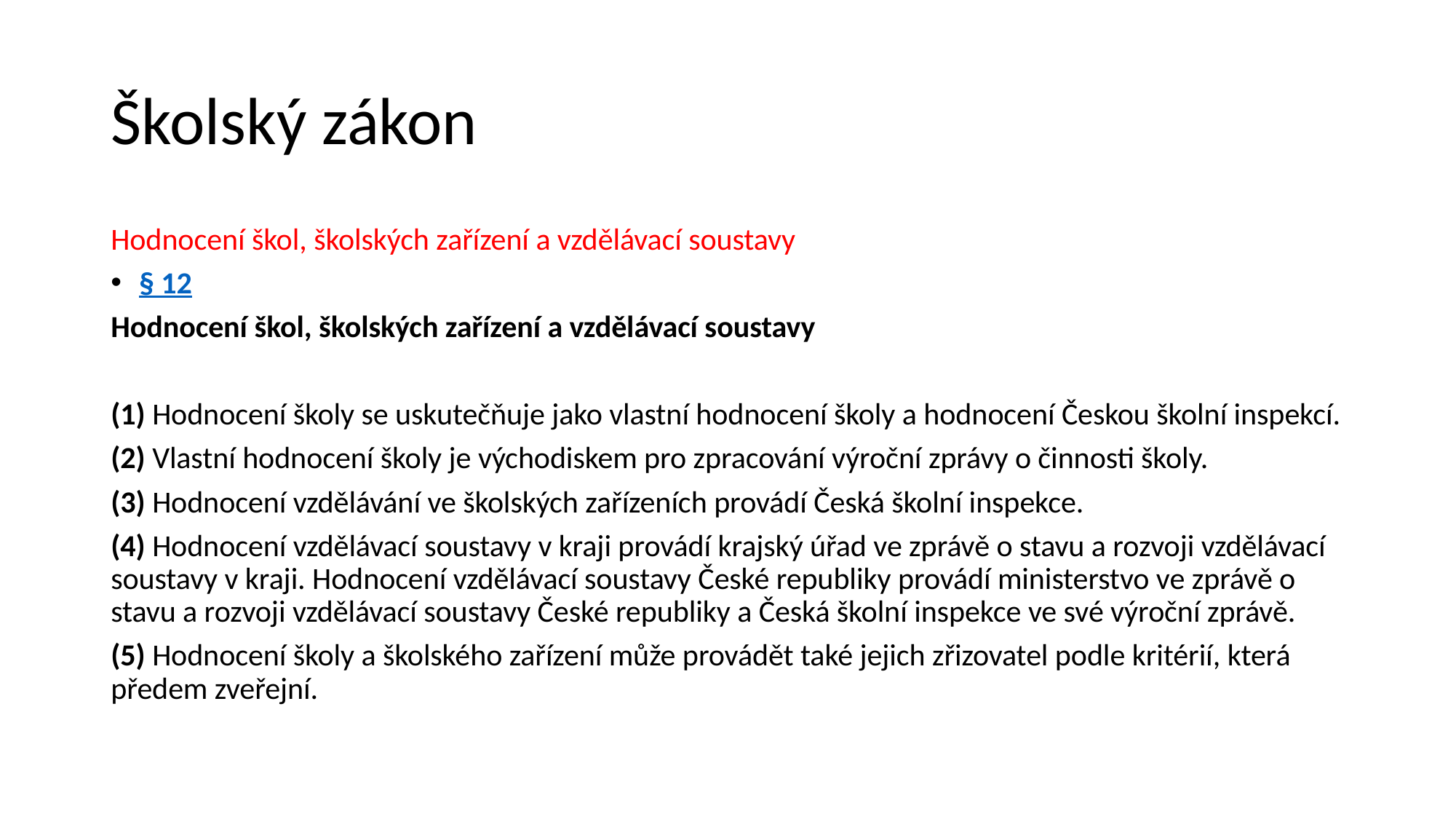

# Školský zákon
Hodnocení škol, školských zařízení a vzdělávací soustavy
§ 12
Hodnocení škol, školských zařízení a vzdělávací soustavy

(1) Hodnocení školy se uskutečňuje jako vlastní hodnocení školy a hodnocení Českou školní inspekcí.
(2) Vlastní hodnocení školy je východiskem pro zpracování výroční zprávy o činnosti školy.
(3) Hodnocení vzdělávání ve školských zařízeních provádí Česká školní inspekce.
(4) Hodnocení vzdělávací soustavy v kraji provádí krajský úřad ve zprávě o stavu a rozvoji vzdělávací soustavy v kraji. Hodnocení vzdělávací soustavy České republiky provádí ministerstvo ve zprávě o stavu a rozvoji vzdělávací soustavy České republiky a Česká školní inspekce ve své výroční zprávě.
(5) Hodnocení školy a školského zařízení může provádět také jejich zřizovatel podle kritérií, která předem zveřejní.